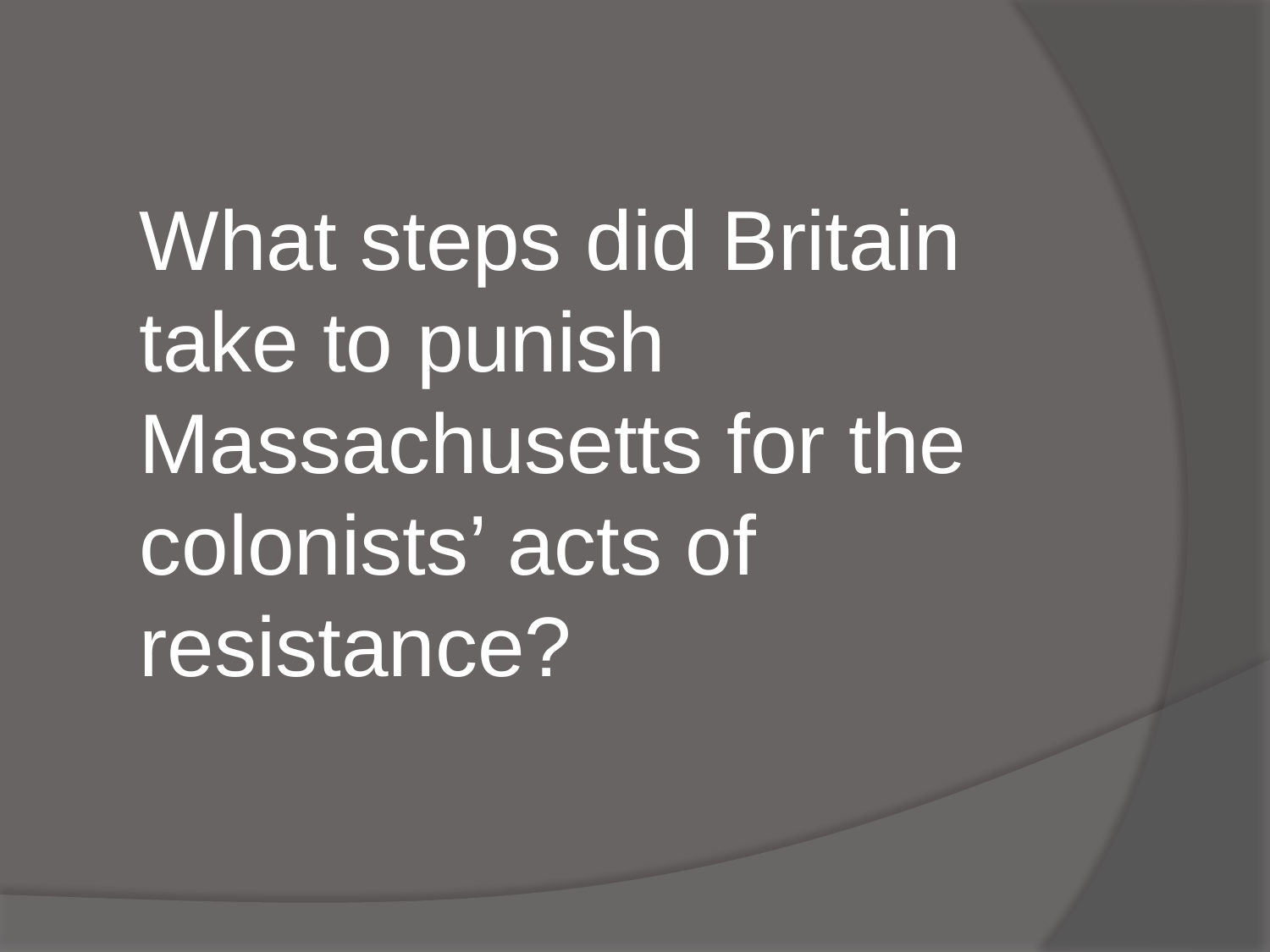

What steps did Britain take to punish Massachusetts for the colonists’ acts of resistance?